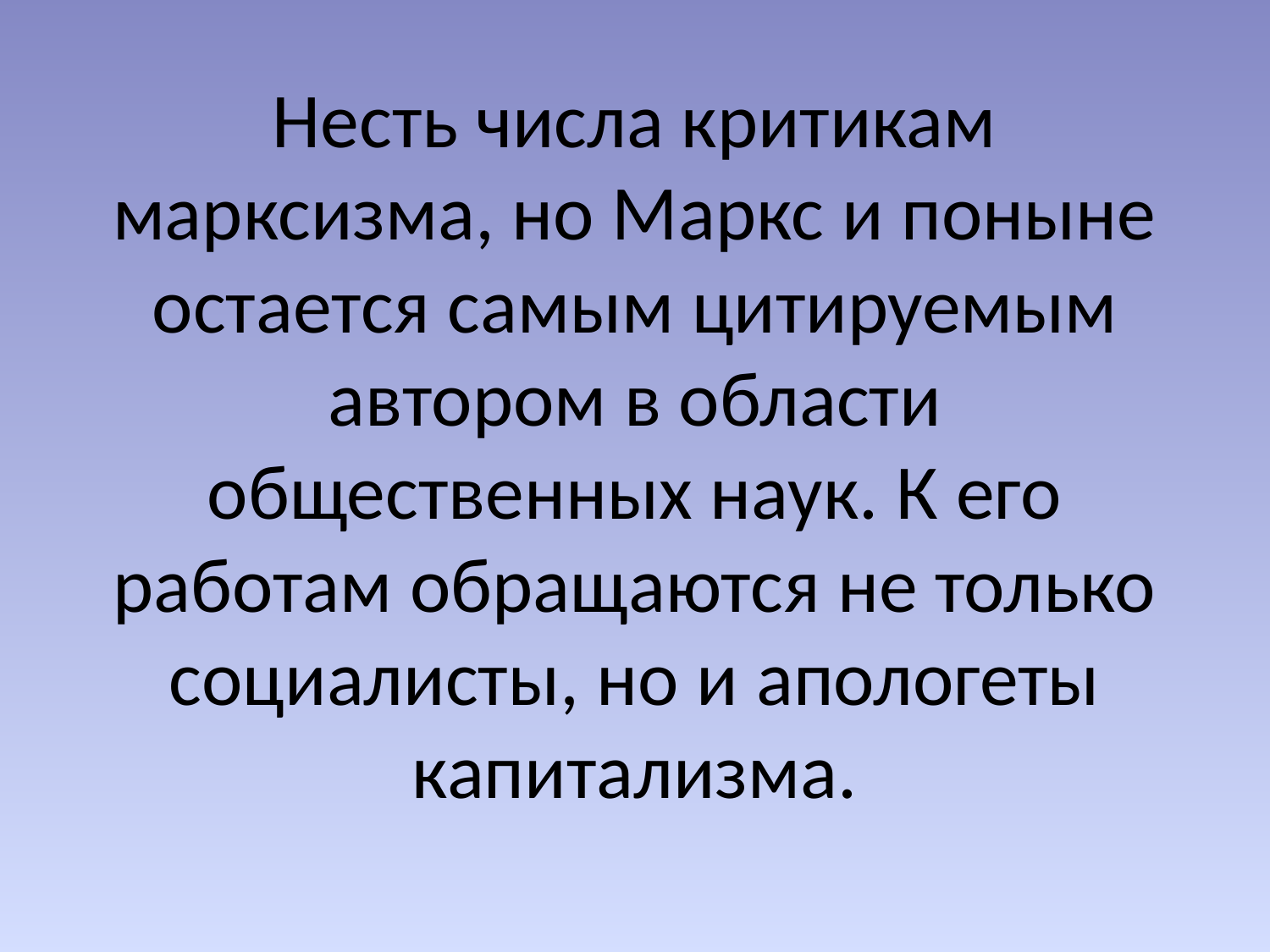

# Несть числа критикам марксизма, но Маркс и поныне остается самым цитируемым автором в области общественных наук. К его работам обращаются не только социалисты, но и апологеты капитализма.